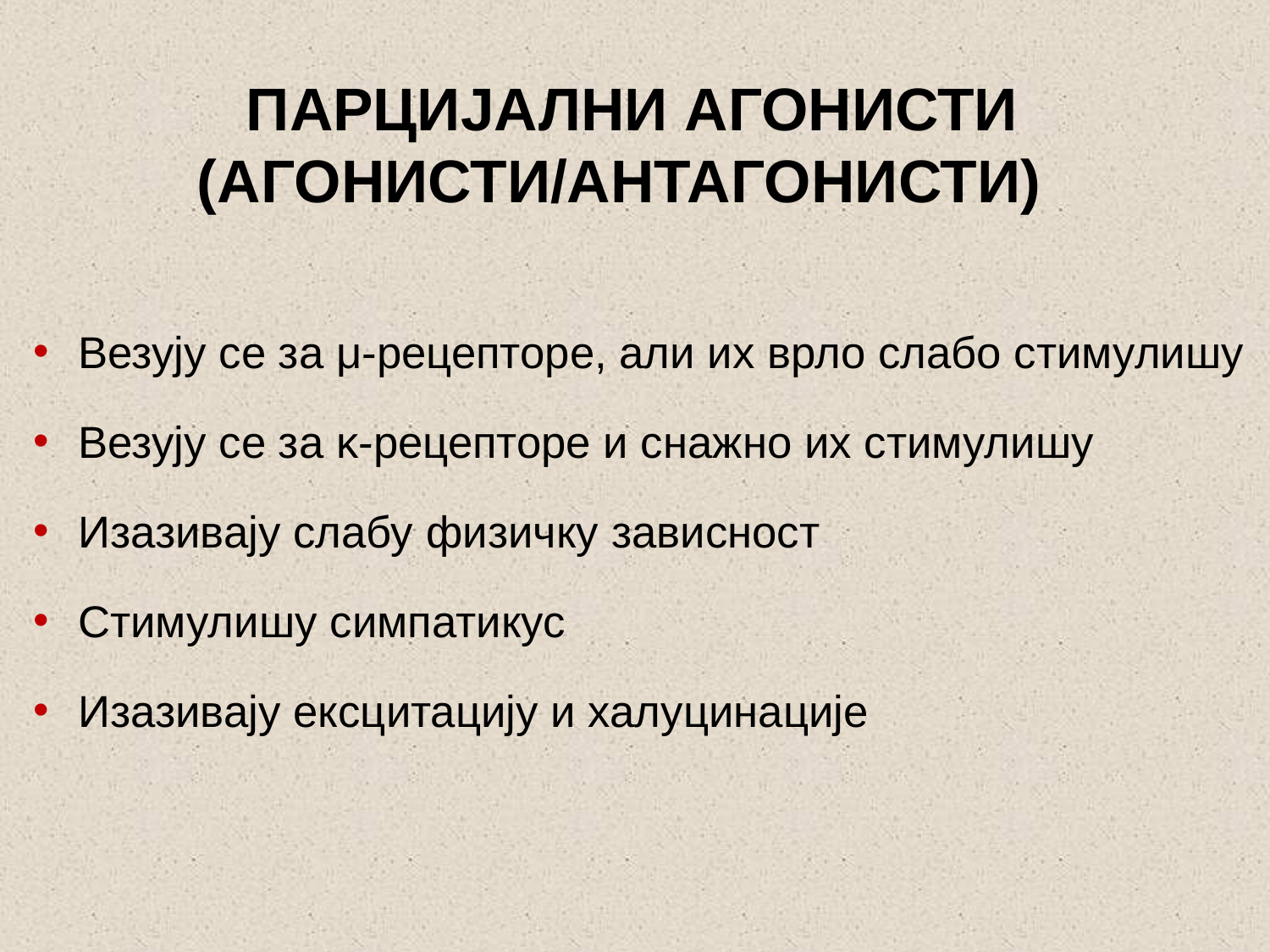

# ПАРЦИЈАЛНИ АГОНИСТИ (АГОНИСТИ/АНТАГОНИСТИ)
Везују се за μ-рецепторе, али их врло слабо стимулишу

Везују се за κ-рецепторе и снажно их стимулишу

Изазивају слабу физичку зависност

Стимулишу симпатикус

Изазивају ексцитацију и халуцинације